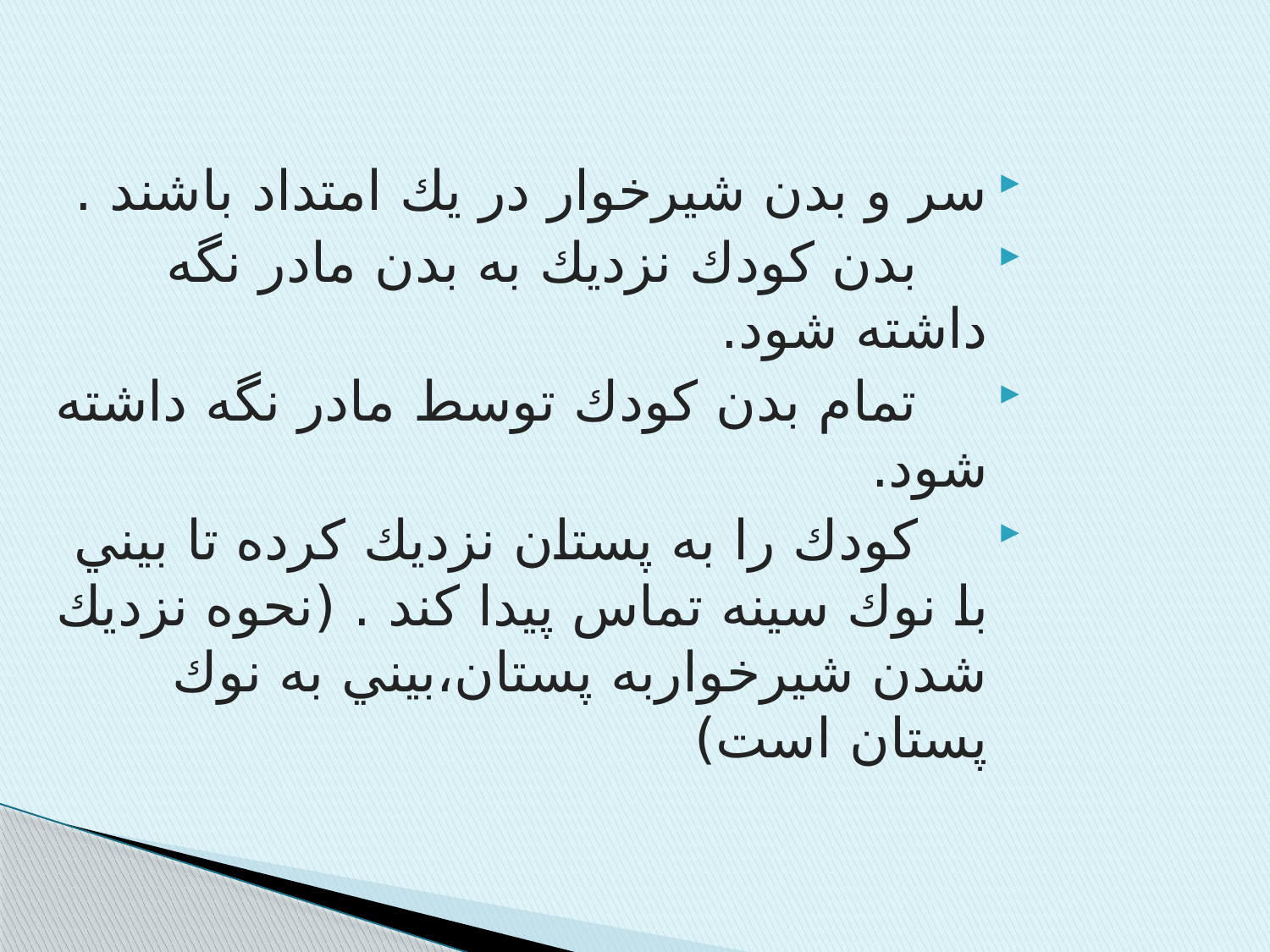

سر و بدن شيرخوار در يك امتداد باشند .
    بدن كودك نزديك به بدن مادر نگه داشته شود.
    تمام بدن كودك توسط مادر نگه داشته شود.
    كودك را به پستان نزديك كرده تا بيني با نوك سينه تماس پيدا كند . (نحوه نزديك شدن شيرخواربه پستان،بيني به نوك پستان است)